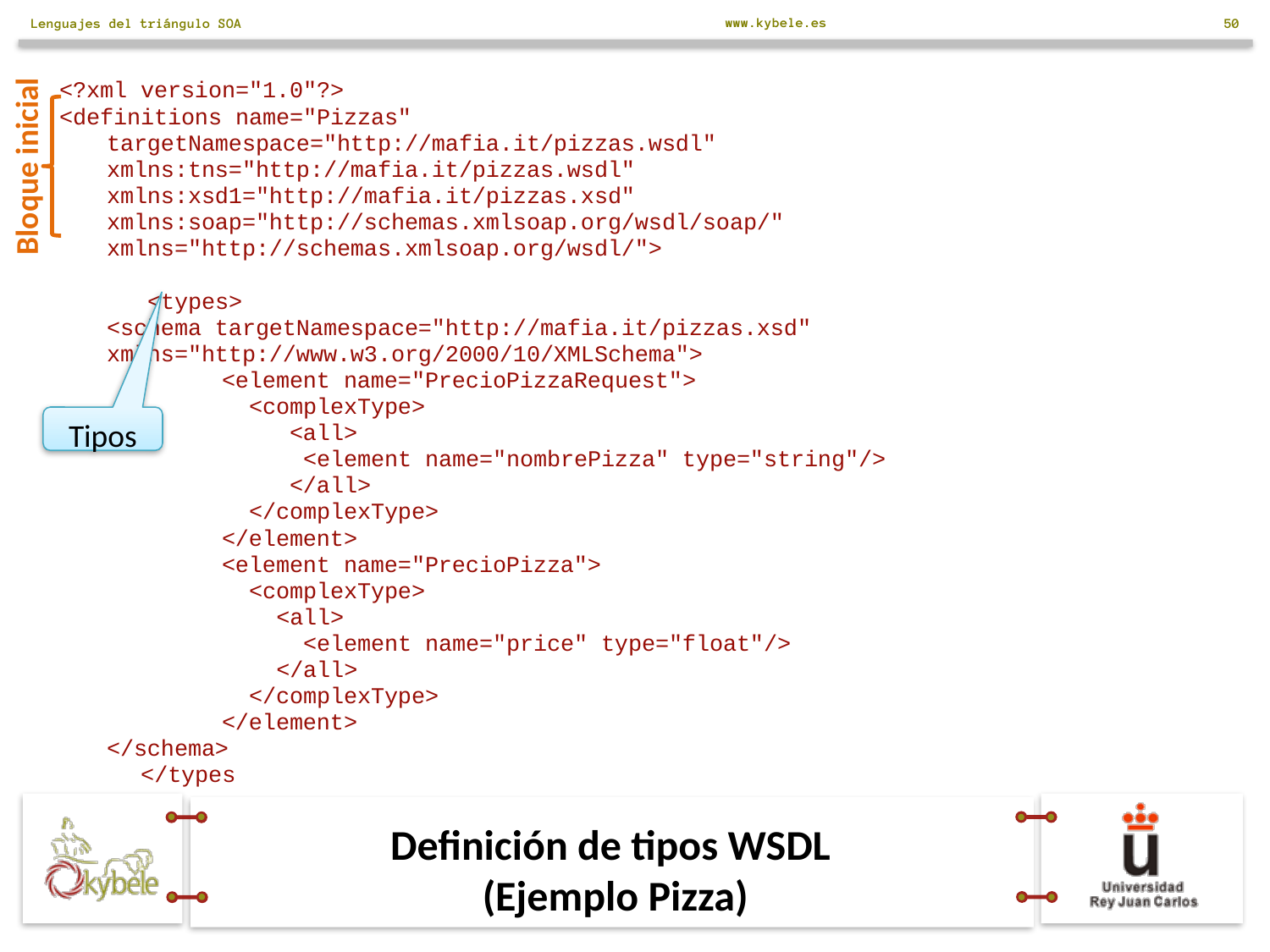

Lenguajes del triángulo SOA
50
<?xml version="1.0"?>
<definitions name="Pizzas"
		targetNamespace="http://mafia.it/pizzas.wsdl"
		xmlns:tns="http://mafia.it/pizzas.wsdl"
		xmlns:xsd1="http://mafia.it/pizzas.xsd"
		xmlns:soap="http://schemas.xmlsoap.org/wsdl/soap/"
		xmlns="http://schemas.xmlsoap.org/wsdl/">

	   <types>
		<schema targetNamespace="http://mafia.it/pizzas.xsd"
			xmlns="http://www.w3.org/2000/10/XMLSchema">
            <element name="PrecioPizzaRequest">
              <complexType>
                 <all>
                  <element name="nombrePizza" type="string"/>
                 </all>
              </complexType>
            </element>
            <element name="PrecioPizza">
              <complexType>
                <all>
                  <element name="price" type="float"/>
                </all>
              </complexType>
            </element>
		</schema>
      </types

Bloque inicial
Tipos
# Definición de tipos WSDL (Ejemplo Pizza)